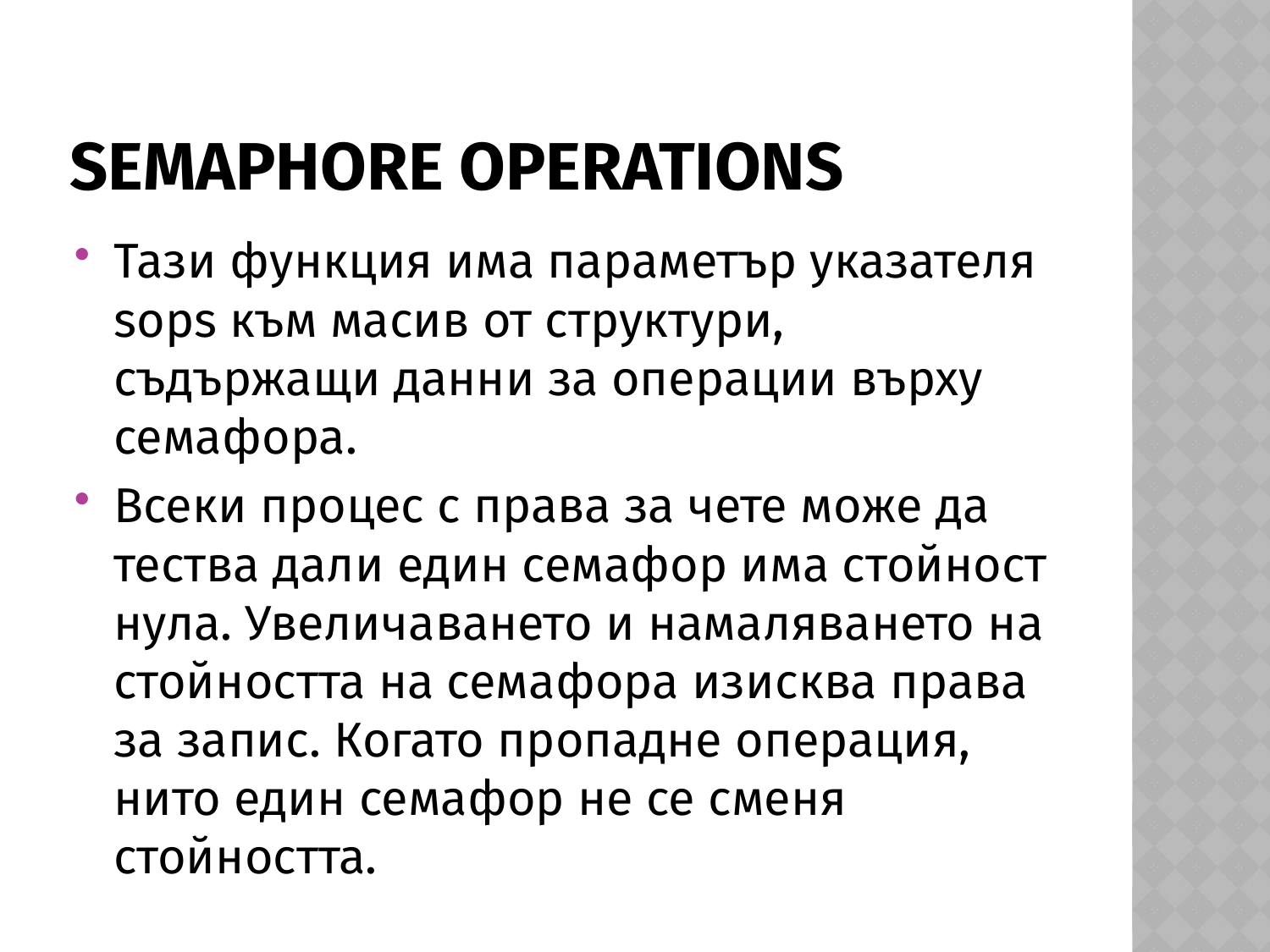

# Semaphore Operations
Тази функция има параметър указателя sops към масив от структури, съдържащи данни за операции върху семафора.
Всеки процес с права за чете може да тества дали един семафор има стойност нула. Увеличаването и намаляването на стойността на семафора изисква права за запис. Когато пропадне операция, нито един семафор не се сменя стойността.